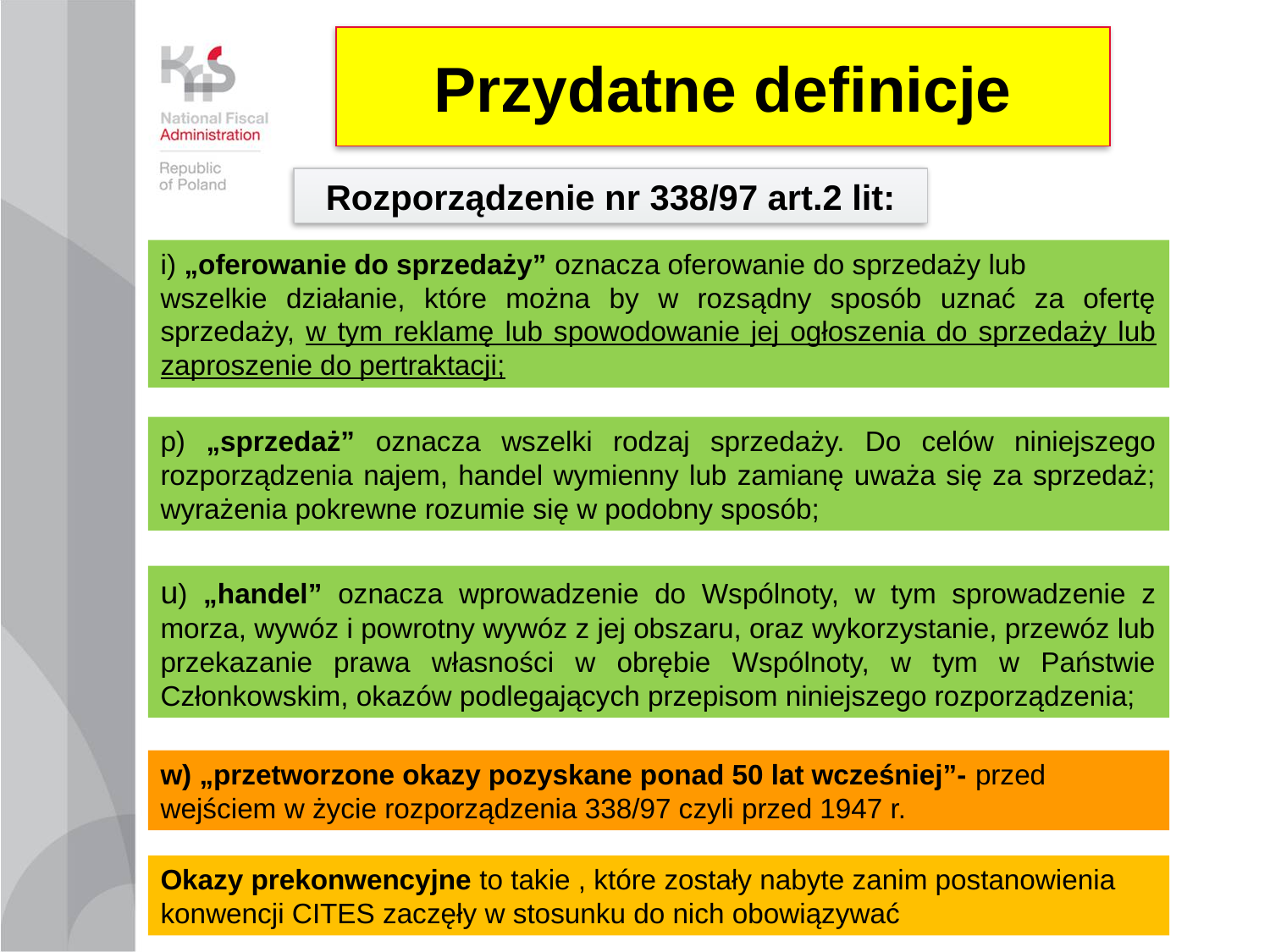

# Przydatne definicje
Rozporządzenie nr 338/97 art.2 lit:
i) „oferowanie do sprzedaży” oznacza oferowanie do sprzedaży lub
wszelkie działanie, które można by w rozsądny sposób uznać za ofertę sprzedaży, w tym reklamę lub spowodowanie jej ogłoszenia do sprzedaży lub zaproszenie do pertraktacji;
p) „sprzedaż” oznacza wszelki rodzaj sprzedaży. Do celów niniejszego rozporządzenia najem, handel wymienny lub zamianę uważa się za sprzedaż; wyrażenia pokrewne rozumie się w podobny sposób;
u) „handel” oznacza wprowadzenie do Wspólnoty, w tym sprowadzenie z morza, wywóz i powrotny wywóz z jej obszaru, oraz wykorzystanie, przewóz lub przekazanie prawa własności w obrębie Wspólnoty, w tym w Państwie Członkowskim, okazów podlegających przepisom niniejszego rozporządzenia;
w) „przetworzone okazy pozyskane ponad 50 lat wcześniej”- przed wejściem w życie rozporządzenia 338/97 czyli przed 1947 r.
Okazy prekonwencyjne to takie , które zostały nabyte zanim postanowienia  konwencji CITES zaczęły w stosunku do nich obowiązywać